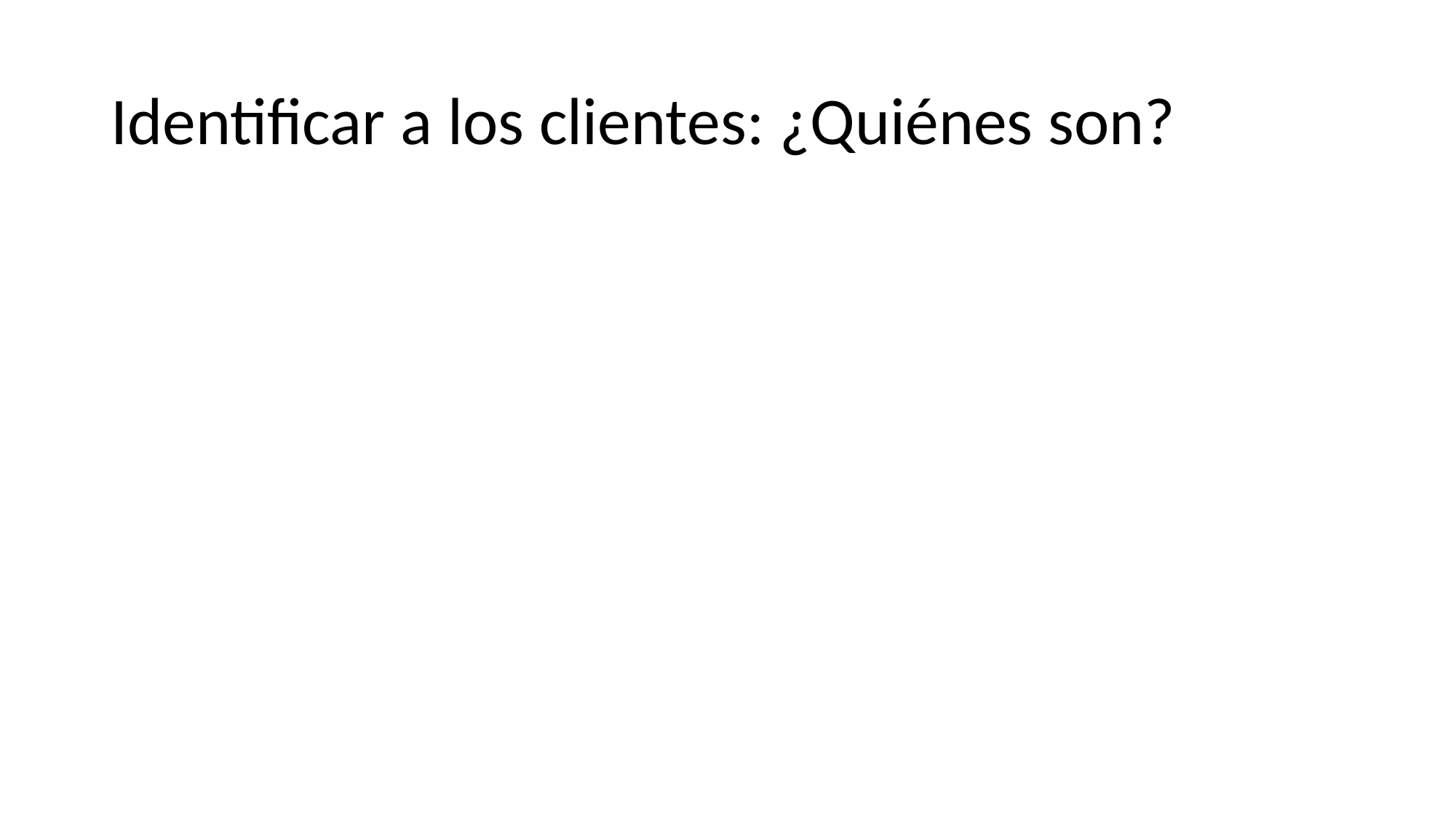

# Identificar a los clientes: ¿Quiénes son?